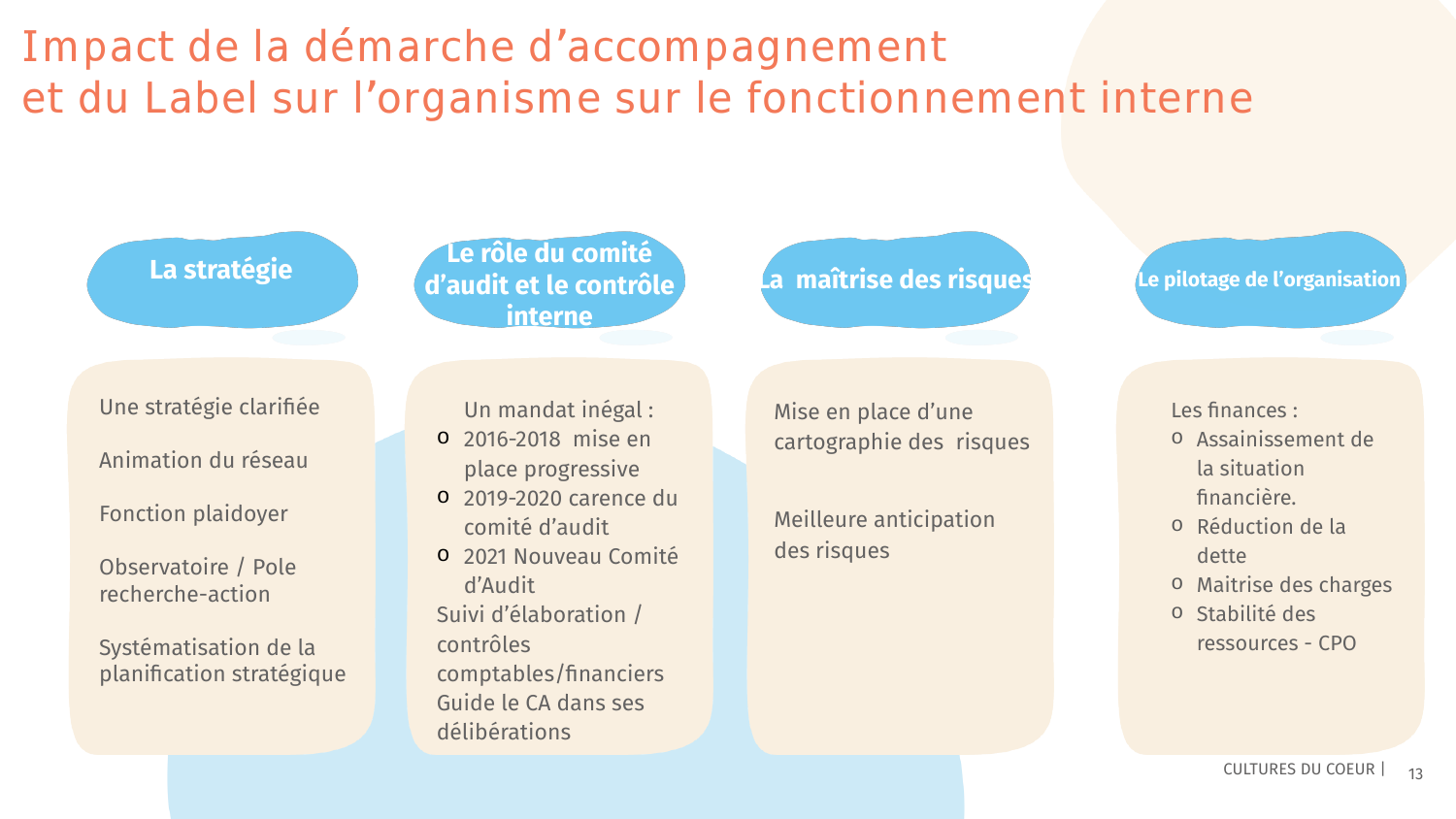

# Impact de la démarche d’accompagnement et du Label sur l’organisme sur le fonctionnement interne
La stratégie
Le pilotage de l’organisation
La  maîtrise des risques
Le rôle du comité d’audit et le contrôle interne
Une stratégie clarifiée

Animation du réseau

Fonction plaidoyer

Observatoire / Pole recherche-action

Systématisation de la  planification stratégique

Un mandat inégal :
2016-2018  mise en place progressive
2019-2020 carence du comité d’audit
2021 Nouveau Comité d’Audit
Suivi d’élaboration / contrôles comptables/financiers Guide le CA dans ses délibérations
Mise en place d’une cartographie des  risques

Meilleure anticipation des risques
Les finances :
Assainissement de la situation financière.
Réduction de la dette
Maitrise des charges
Stabilité des ressources - CPO

13